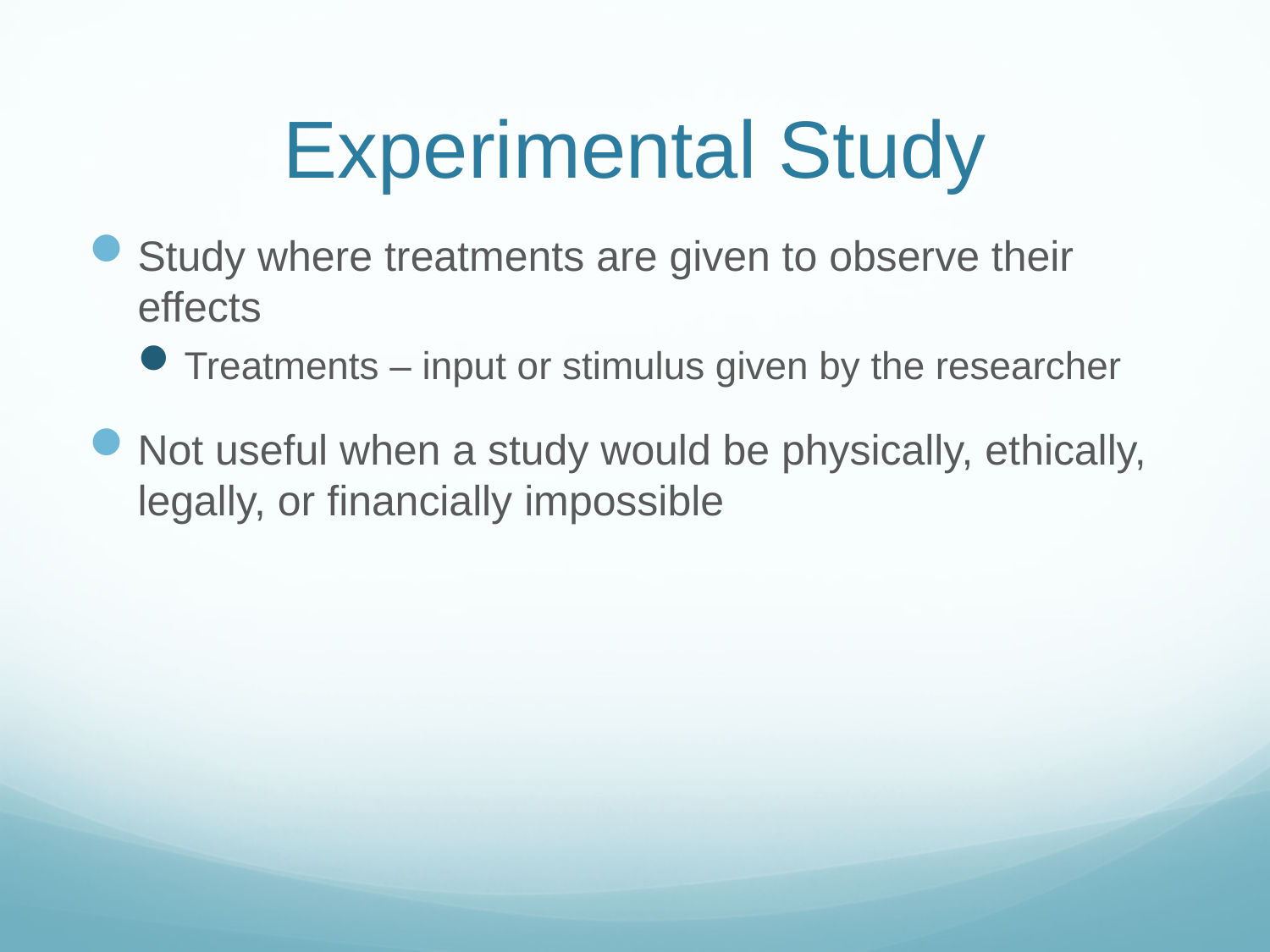

# Experimental Study
Study where treatments are given to observe their effects
Treatments – input or stimulus given by the researcher
Not useful when a study would be physically, ethically, legally, or financially impossible